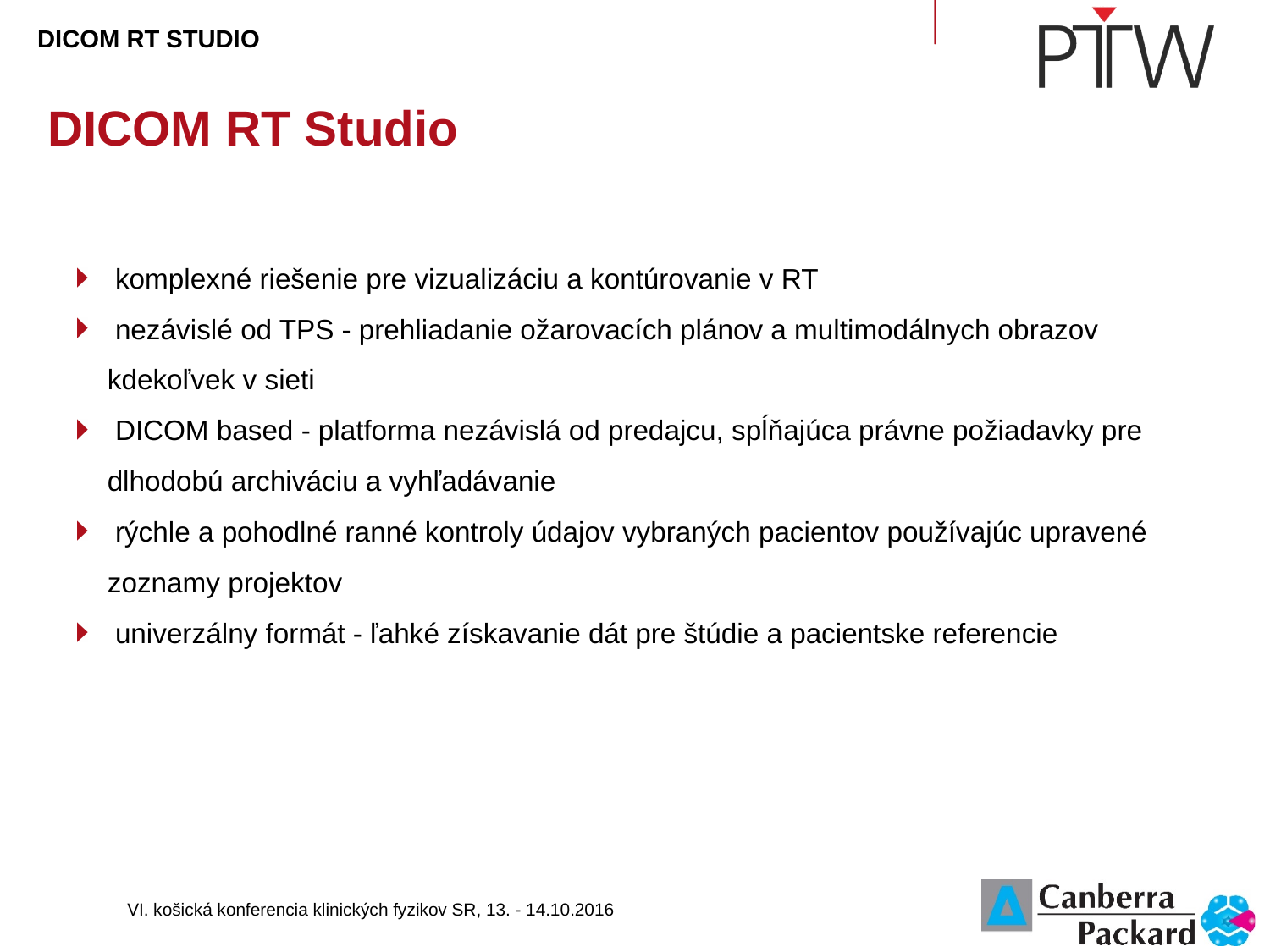

DICOM RT STUDIO

DICOM RT Studio
 komplexné riešenie pre vizualizáciu a kontúrovanie v RT
 nezávislé od TPS - prehliadanie ožarovacích plánov a multimodálnych obrazov kdekoľvek v sieti
 DICOM based - platforma nezávislá od predajcu, spĺňajúca právne požiadavky pre dlhodobú archiváciu a vyhľadávanie
 rýchle a pohodlné ranné kontroly údajov vybraných pacientov používajúc upravené zoznamy projektov
 univerzálny formát - ľahké získavanie dát pre štúdie a pacientske referencie